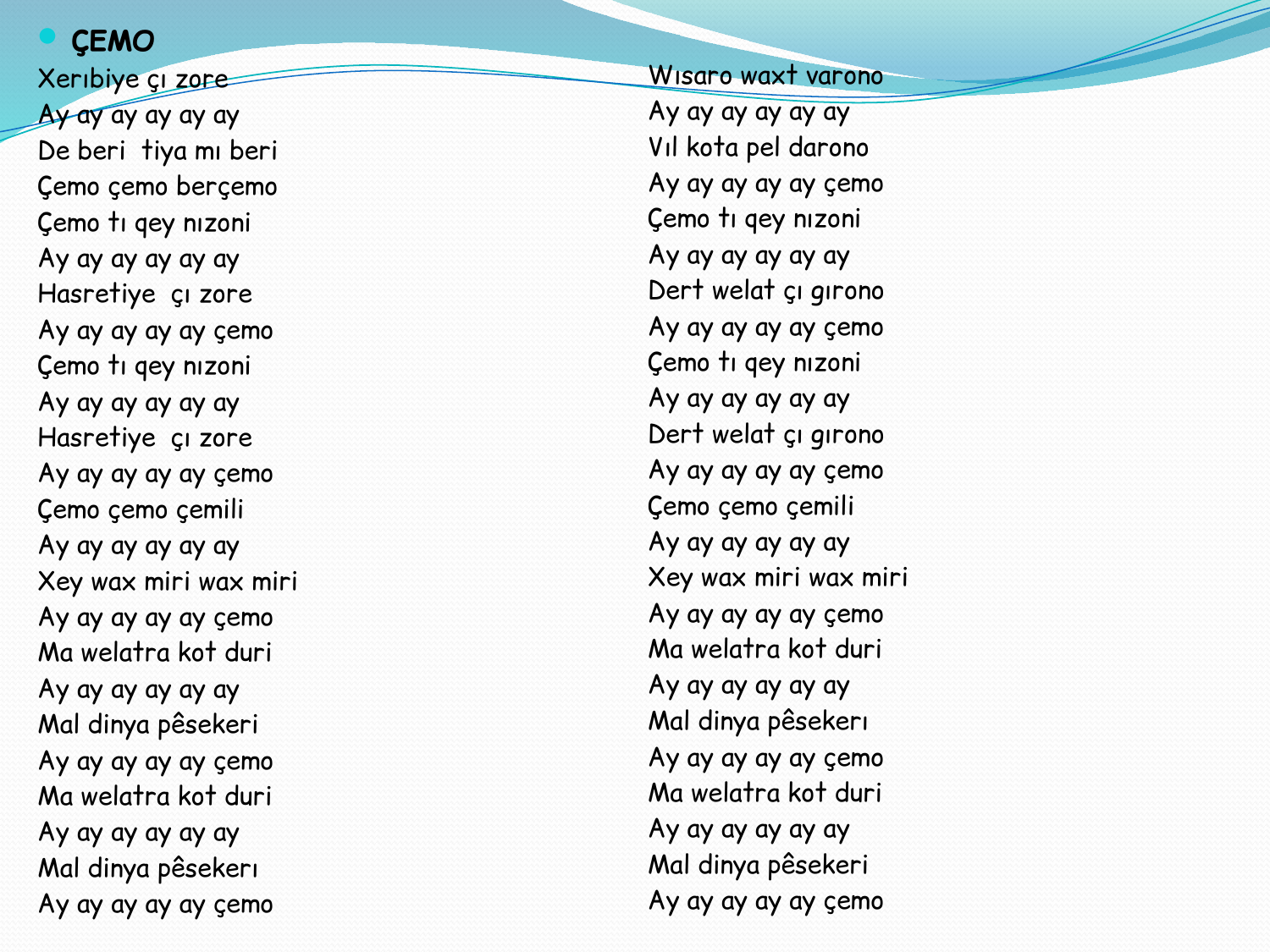

ÇEMO
Xerıbiye çı zore
Ay ay ay ay ay ay
De beri  tiya mı beri
Çemo çemo berçemo
Çemo tı qey nızoni
Ay ay ay ay ay ay
Hasretiye  çı zore
Ay ay ay ay ay çemo
Çemo tı qey nızoni
Ay ay ay ay ay ay
Hasretiye  çı zore
Ay ay ay ay ay çemo
Çemo çemo çemili
Ay ay ay ay ay ay
Xey wax miri wax miri
Ay ay ay ay ay çemo
Ma welatra kot duri
Ay ay ay ay ay ay
Mal dinya pêsekeri
Ay ay ay ay ay çemo
Ma welatra kot duri
Ay ay ay ay ay ay
Mal dinya pêsekerı
Ay ay ay ay ay çemo

Wısaro waxt varono
Ay ay ay ay ay ay
Vıl kota pel darono
Ay ay ay ay ay çemo
Çemo tı qey nızoni
Ay ay ay ay ay ay
Dert welat çı gırono
Ay ay ay ay ay çemo
Çemo tı qey nızoni
Ay ay ay ay ay ay
Dert welat çı gırono
Ay ay ay ay ay çemo
Çemo çemo çemili
Ay ay ay ay ay ay
Xey wax miri wax miri
Ay ay ay ay ay çemo
Ma welatra kot duri
Ay ay ay ay ay ay
Mal dinya pêsekerı
Ay ay ay ay ay çemo
Ma welatra kot duri
Ay ay ay ay ay ay
Mal dinya pêsekeri
Ay ay ay ay ay çemo